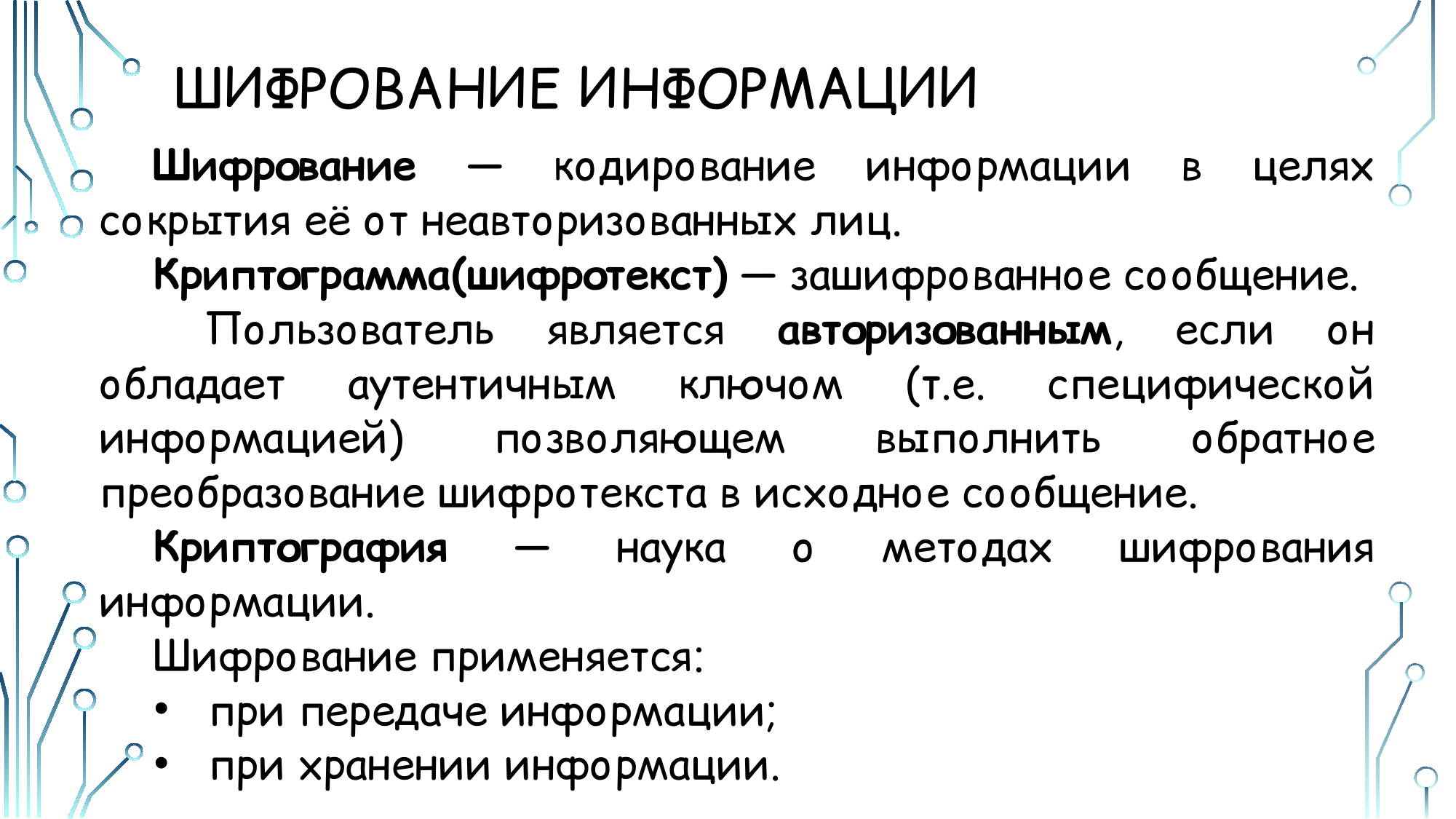

# Шифрование информации
Шифрование — кодирование информации в целях сокрытия её от неавторизованных лиц.
Криптограмма(шифротекст) — зашифрованное сообщение.
 Пользователь является авторизованным, если он обладает аутентичным ключом (т.е. специфической информацией) позволяющем выполнить обратное преобразование шифротекста в исходное сообщение.
Криптография — наука о методах шифрования информации.
Шифрование применяется:
при передаче информации;
при хранении информации.